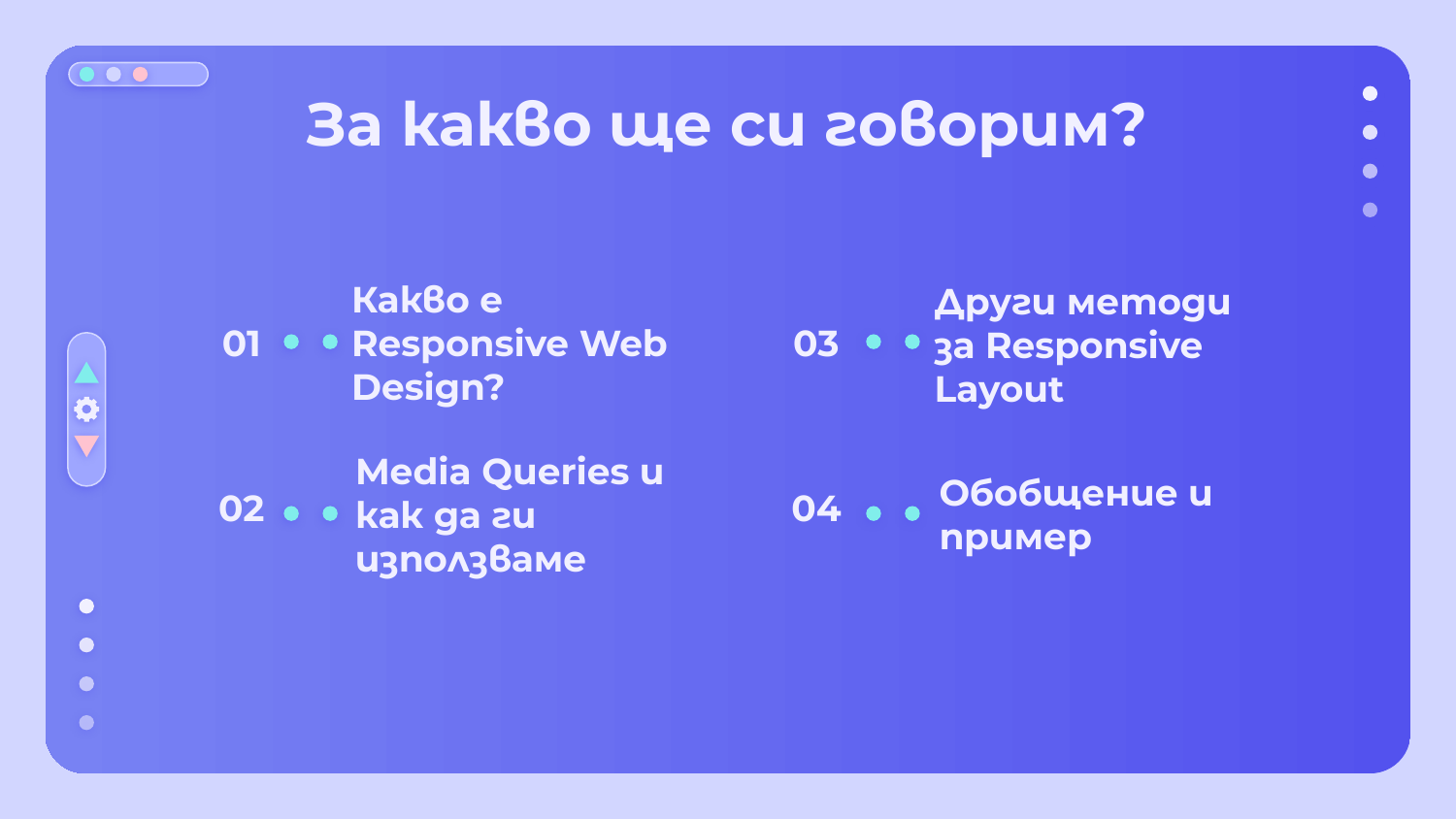

# За какво ще си говорим?
Други методи за Responsive Layout
Какво е Responsive Web Design?
01
03

02
04
Обобщение и пример
Media Queries и как да ги използваме